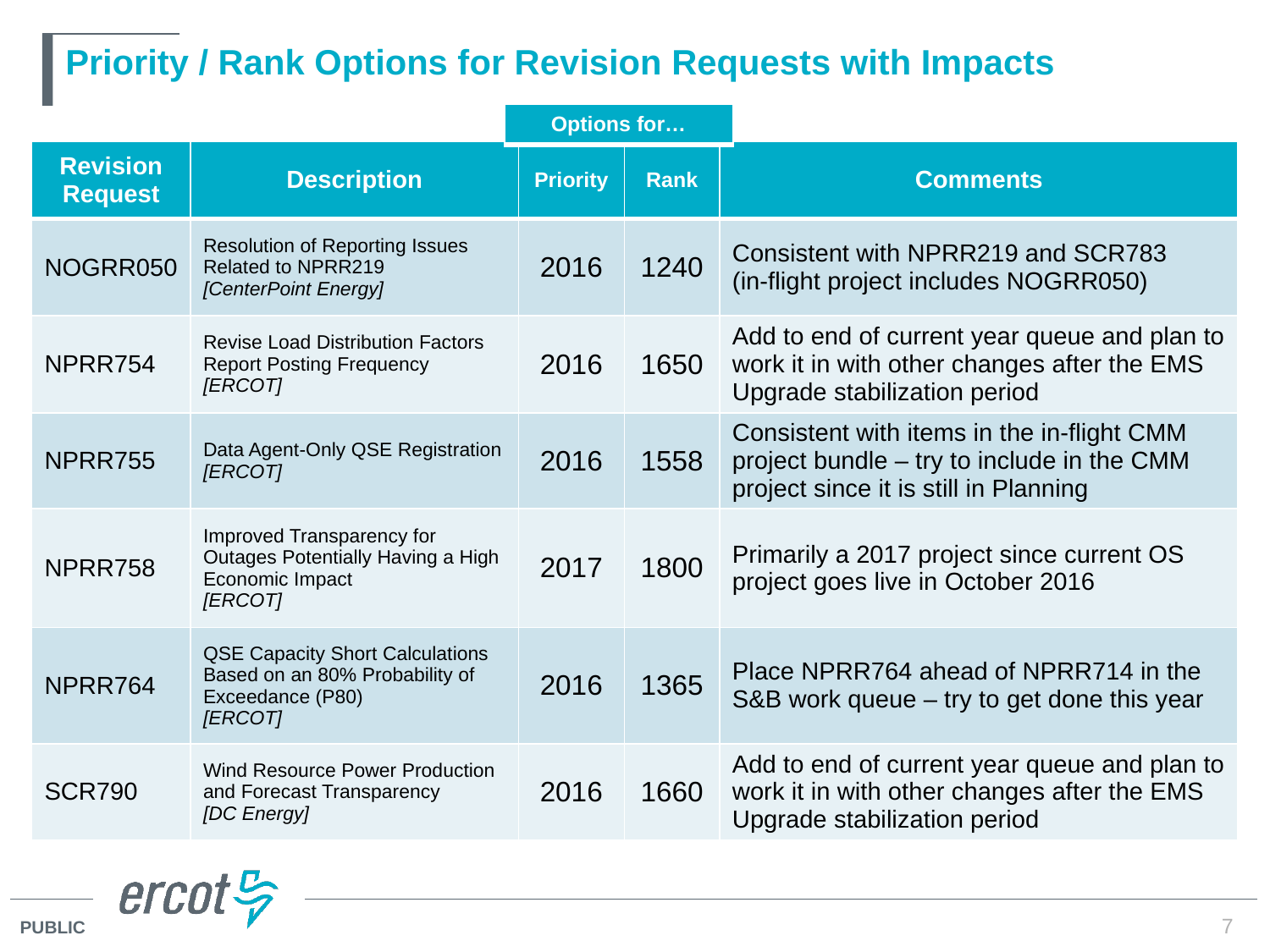

# Priority / Rank Options for Revision Requests with Impacts
| Options for… |
| --- |
| Revision Request | Description | Priority | Rank | Comments |
| --- | --- | --- | --- | --- |
| NOGRR050 | Resolution of Reporting Issues Related to NPRR219 [CenterPoint Energy] | 2016 | 1240 | Consistent with NPRR219 and SCR783 (in-flight project includes NOGRR050) |
| NPRR754 | Revise Load Distribution Factors Report Posting Frequency [ERCOT] | 2016 | 1650 | Add to end of current year queue and plan to work it in with other changes after the EMS Upgrade stabilization period |
| NPRR755 | Data Agent-Only QSE Registration [ERCOT] | 2016 | 1558 | Consistent with items in the in-flight CMM project bundle – try to include in the CMM project since it is still in Planning |
| NPRR758 | Improved Transparency for Outages Potentially Having a High Economic Impact [ERCOT] | 2017 | 1800 | Primarily a 2017 project since current OS project goes live in October 2016 |
| NPRR764 | QSE Capacity Short Calculations Based on an 80% Probability of Exceedance (P80) [ERCOT] | 2016 | 1365 | Place NPRR764 ahead of NPRR714 in the S&B work queue – try to get done this year |
| SCR790 | Wind Resource Power Production and Forecast Transparency [DC Energy] | 2016 | 1660 | Add to end of current year queue and plan to work it in with other changes after the EMS Upgrade stabilization period |
7